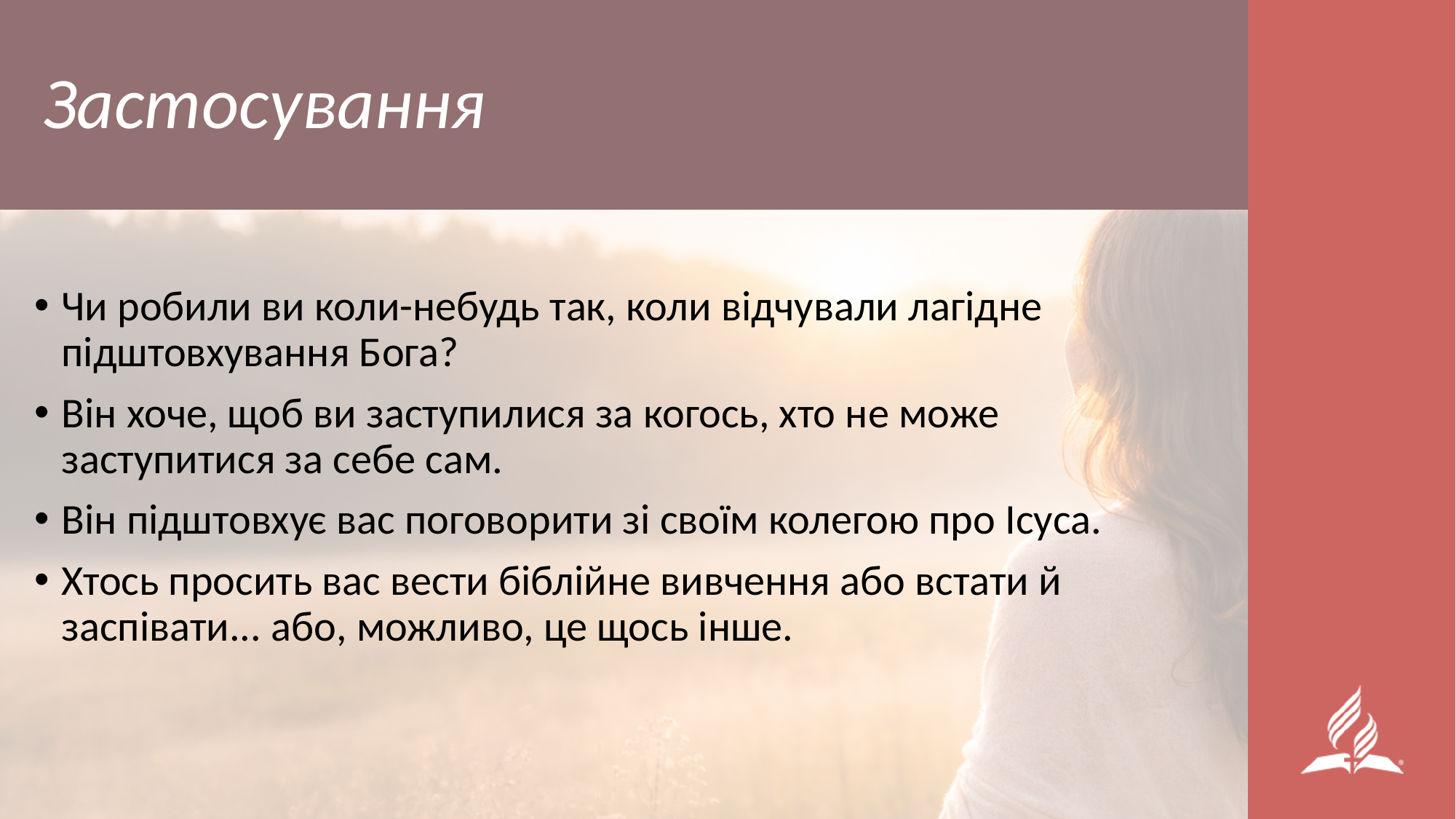

# Застосування

Чи робили ви коли-небудь так, коли відчували лагідне підштовхування Бога?
Він хоче, щоб ви заступилися за когось, хто не може заступитися за себе сам.
Він підштовхує вас поговорити зі своїм колегою про Ісуса.
Хтось просить вас вести біблійне вивчення або встати й заспівати... або, можливо, це щось інше.